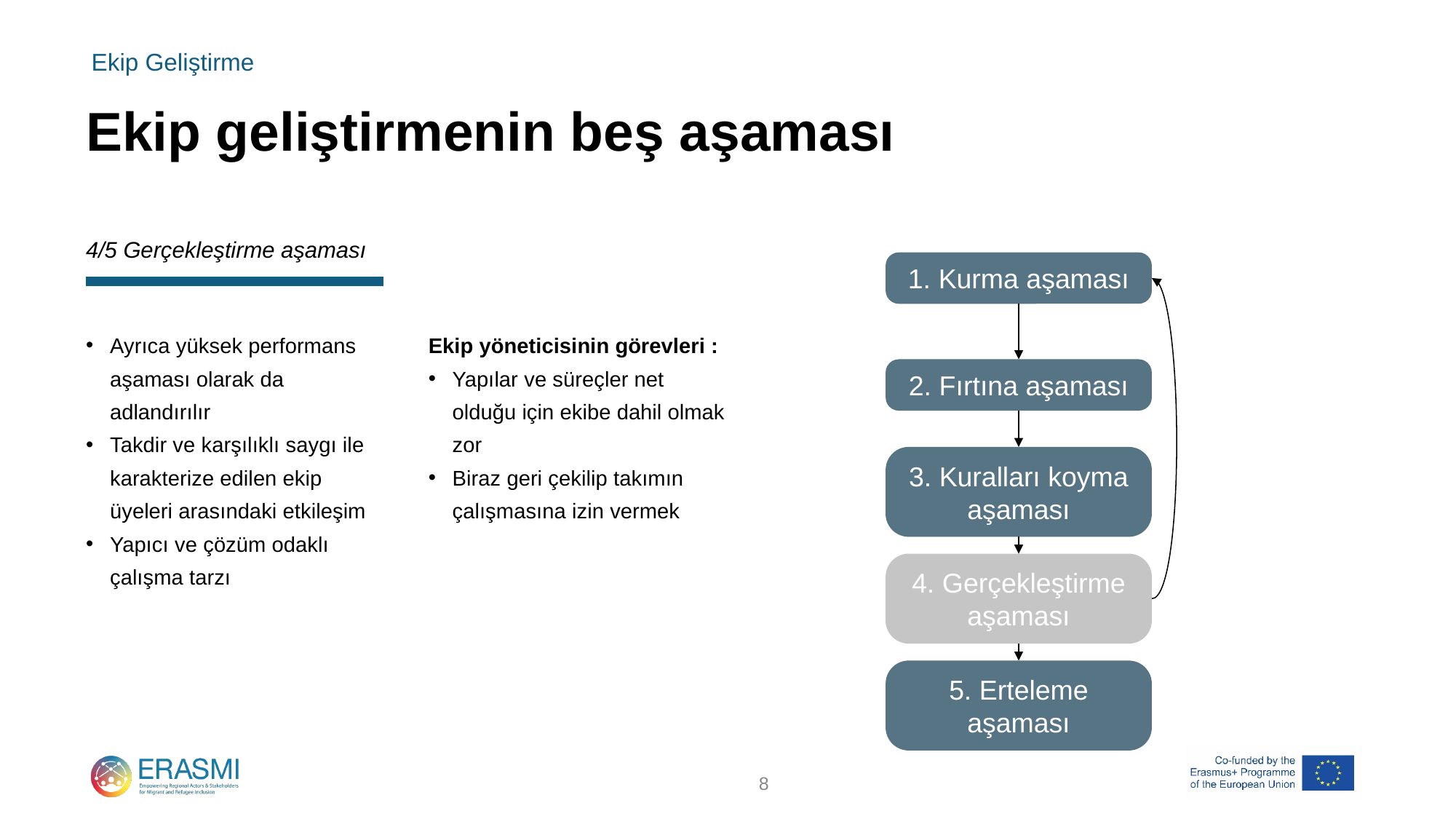

# Ekip geliştirmenin beş aşaması

4/5 Gerçekleştirme aşaması

1. Kurma aşaması
Ayrıca yüksek performans aşaması olarak da adlandırılır
Takdir ve karşılıklı saygı ile karakterize edilen ekip üyeleri arasındaki etkileşim
Yapıcı ve çözüm odaklı çalışma tarzı

Ekip yöneticisinin görevleri :
Yapılar ve süreçler net olduğu için ekibe dahil olmak zor
Biraz geri çekilip takımın çalışmasına izin vermek
2. Fırtına aşaması
3. Kuralları koyma aşaması
4. Gerçekleştirme aşaması
5. Erteleme aşaması